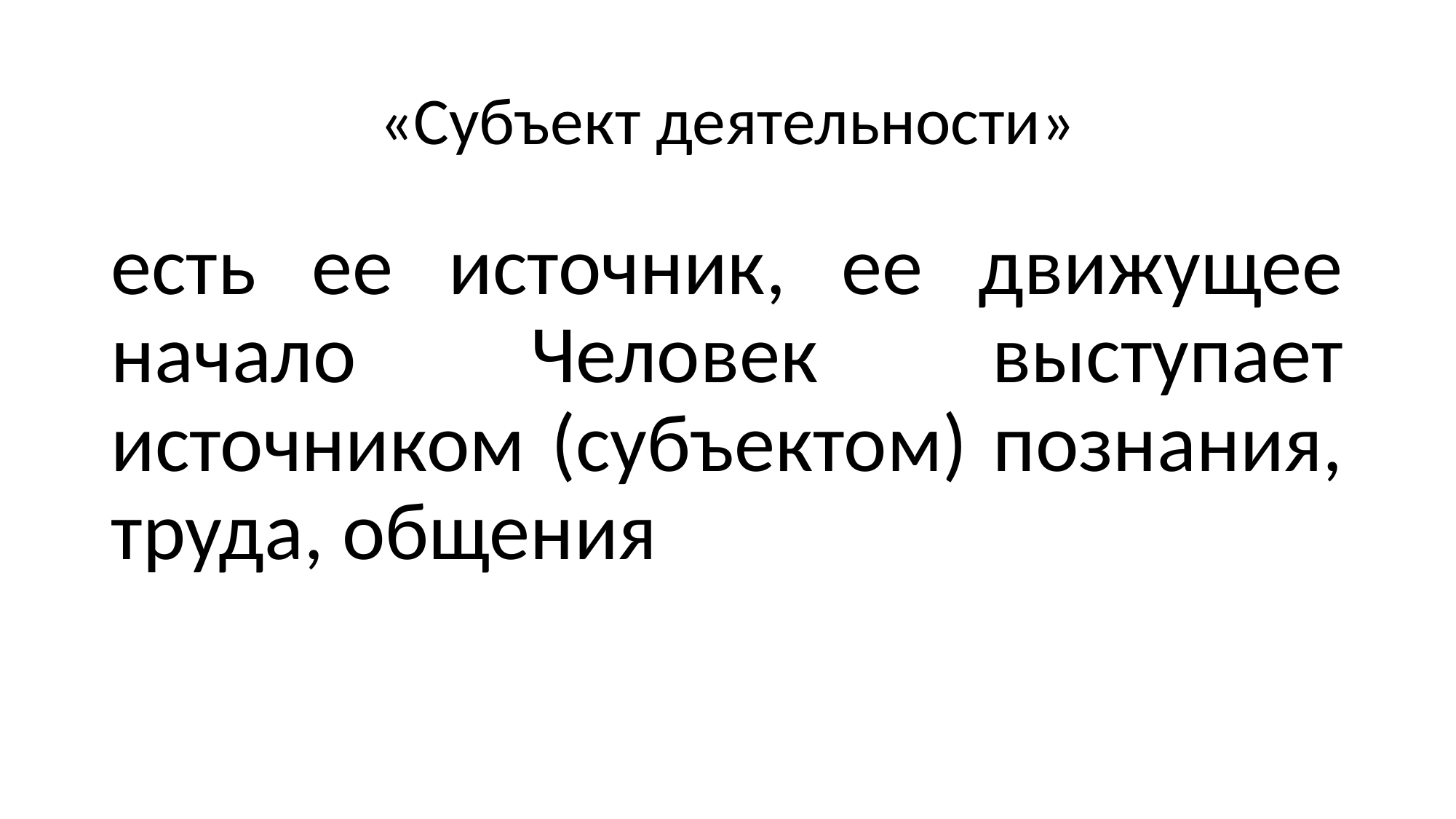

# «Субъект деятельности»
есть ее источник, ее движущее начало Человек выступает источником (субъектом) познания, труда, общения